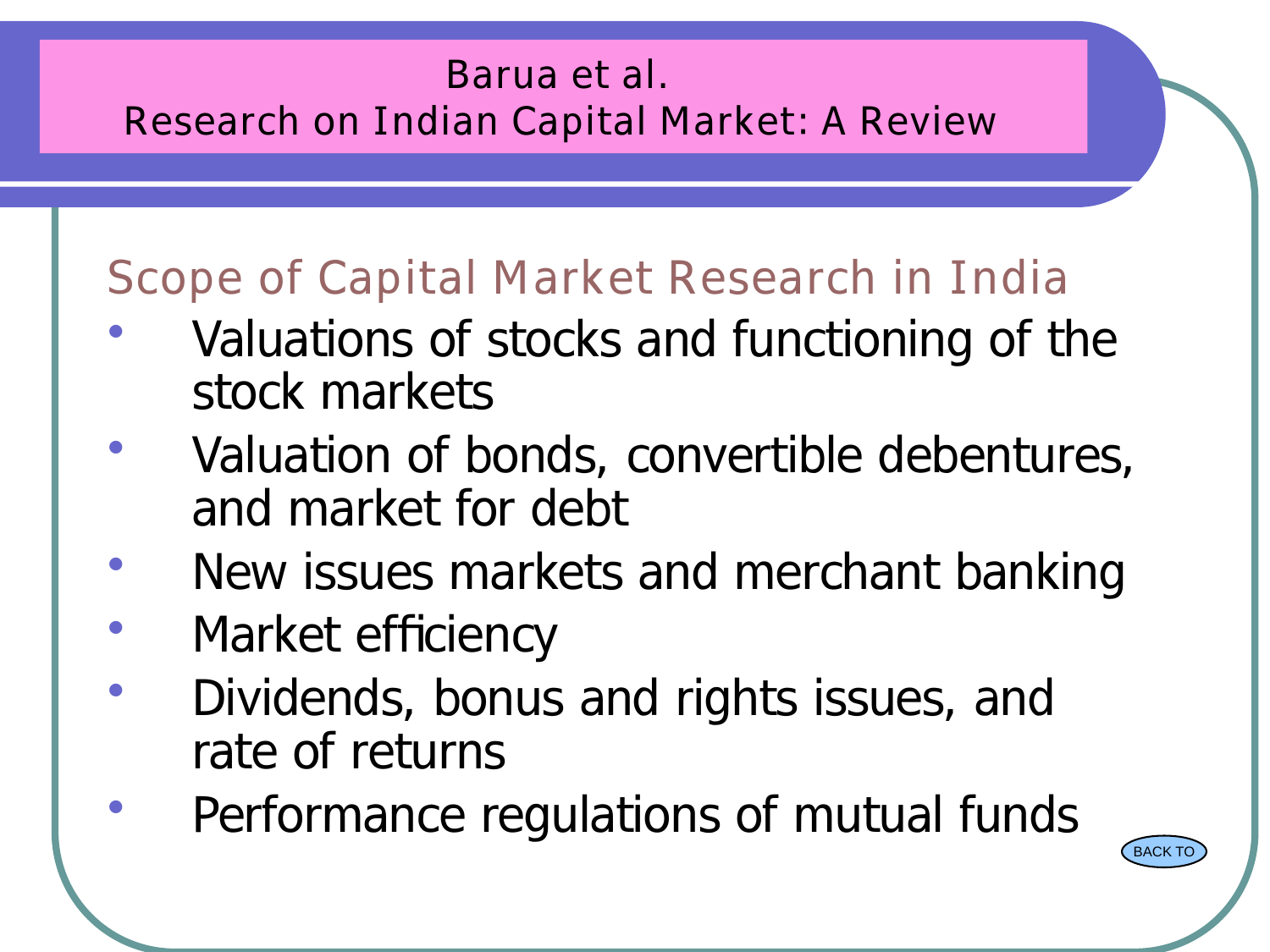

# Barua et al. Research on Indian Capital Market: A Review
Scope of Capital Market Research in India
Valuations of stocks and functioning of the stock markets
Valuation of bonds, convertible debentures, and market for debt
New issues markets and merchant banking
Market efficiency
Dividends, bonus and rights issues, and rate of returns
Performance regulations of mutual funds
BACK TO